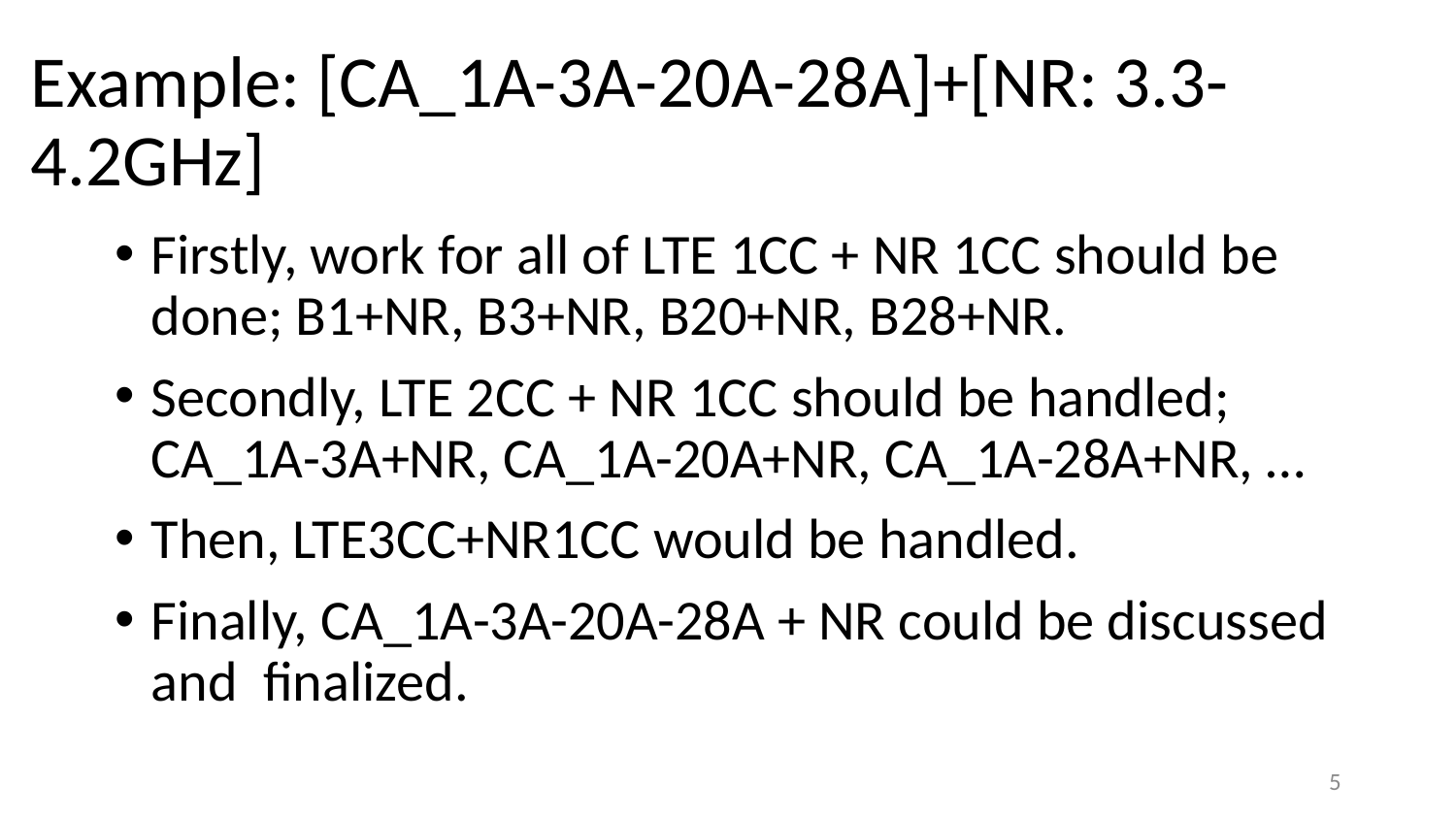

# Example: [CA_1A-3A-20A-28A]+[NR: 3.3-4.2GHz]
Firstly, work for all of LTE 1CC + NR 1CC should be done; B1+NR, B3+NR, B20+NR, B28+NR.
Secondly, LTE 2CC + NR 1CC should be handled; CA_1A-3A+NR, CA_1A-20A+NR, CA_1A-28A+NR, …
Then, LTE3CC+NR1CC would be handled.
Finally, CA_1A-3A-20A-28A + NR could be discussed and  finalized.
5